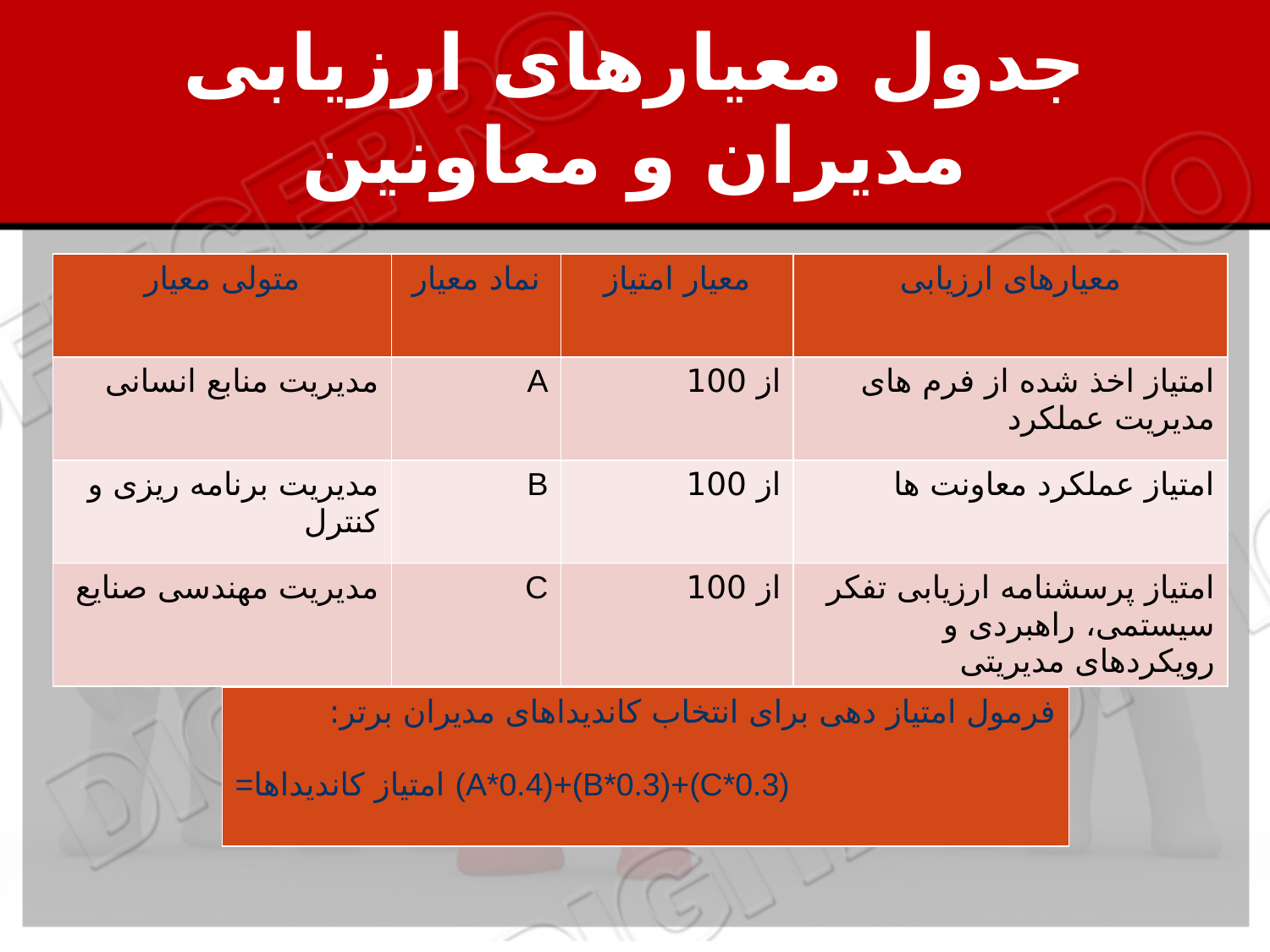

# جدول معیارهای ارزیابی مدیران و معاونین
| متولی معیار | نماد معیار | معیار امتیاز | معیارهای ارزیابی |
| --- | --- | --- | --- |
| مدیریت منابع انسانی | A | از 100 | امتیاز اخذ شده از فرم های مدیریت عملکرد |
| مدیریت برنامه ریزی و کنترل | B | از 100 | امتیاز عملکرد معاونت ها |
| مدیریت مهندسی صنایع | C | از 100 | امتیاز پرسشنامه ارزیابی تفکر سیستمی، راهبردی و رویکردهای مدیریتی |
| فرمول امتیاز دهی برای انتخاب کاندیداهای مدیران برتر: =امتیاز کاندیداها (A\*0.4)+(B\*0.3)+(C\*0.3) |
| --- |